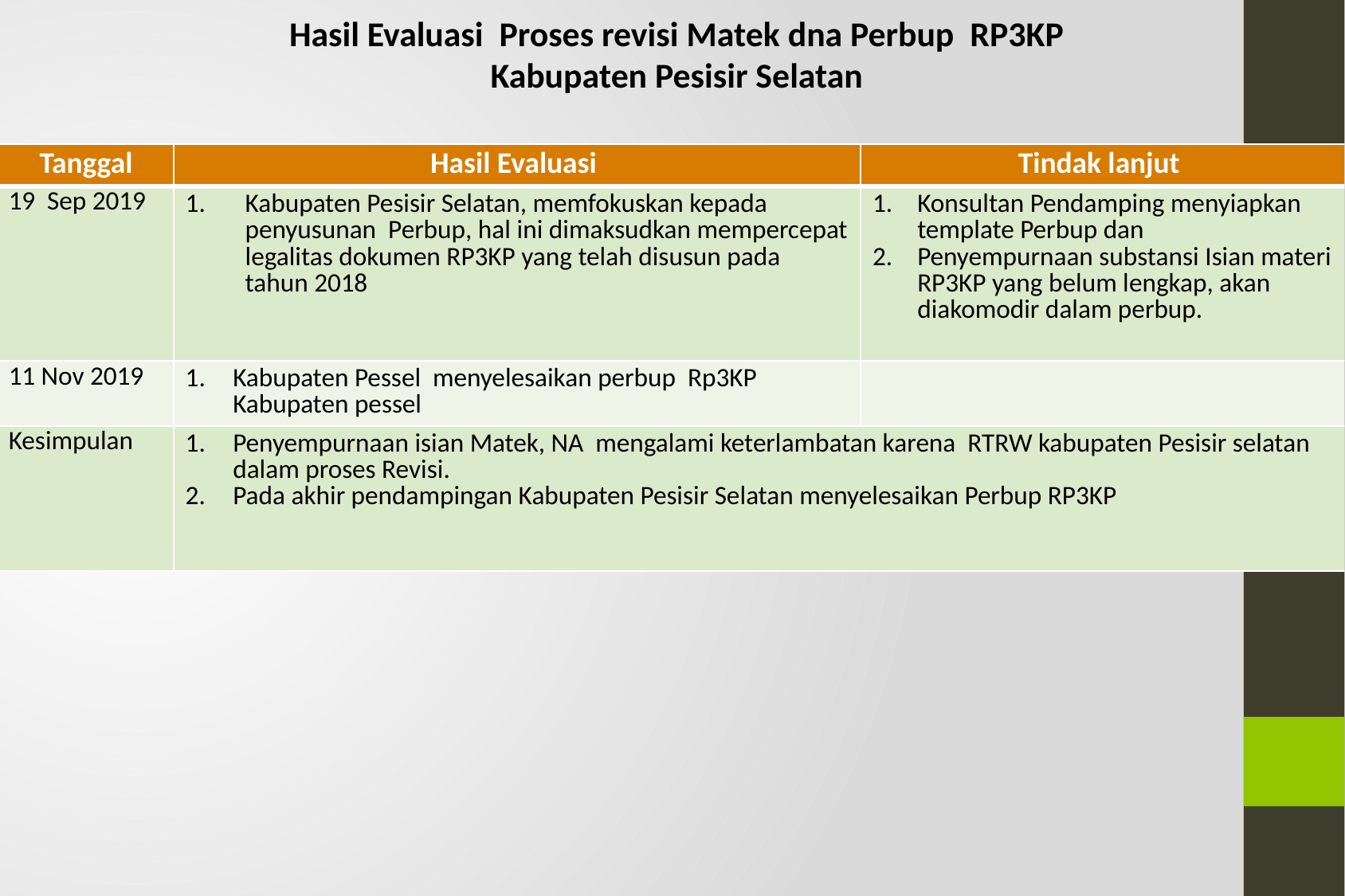

Hasil Evaluasi  Proses revisi Matek dna Perbup  RP3KP
Kabupaten Pesisir Selatan

| Tanggal | Hasil Evaluasi | Tindak lanjut |
| --- | --- | --- |
| 19 Sep 2019 | Kabupaten Pesisir Selatan, memfokuskan kepada penyusunan Perbup, hal ini dimaksudkan mempercepat legalitas dokumen RP3KP yang telah disusun pada tahun 2018 | Konsultan Pendamping menyiapkan template Perbup dan Penyempurnaan substansi Isian materi RP3KP yang belum lengkap, akan diakomodir dalam perbup. |
| 11 Nov 2019 | Kabupaten Pessel menyelesaikan perbup Rp3KP Kabupaten pessel |  |
| Kesimpulan | Penyempurnaan isian Matek, NA mengalami keterlambatan karena RTRW kabupaten Pesisir selatan dalam proses Revisi. Pada akhir pendampingan Kabupaten Pesisir Selatan menyelesaikan Perbup RP3KP |  |